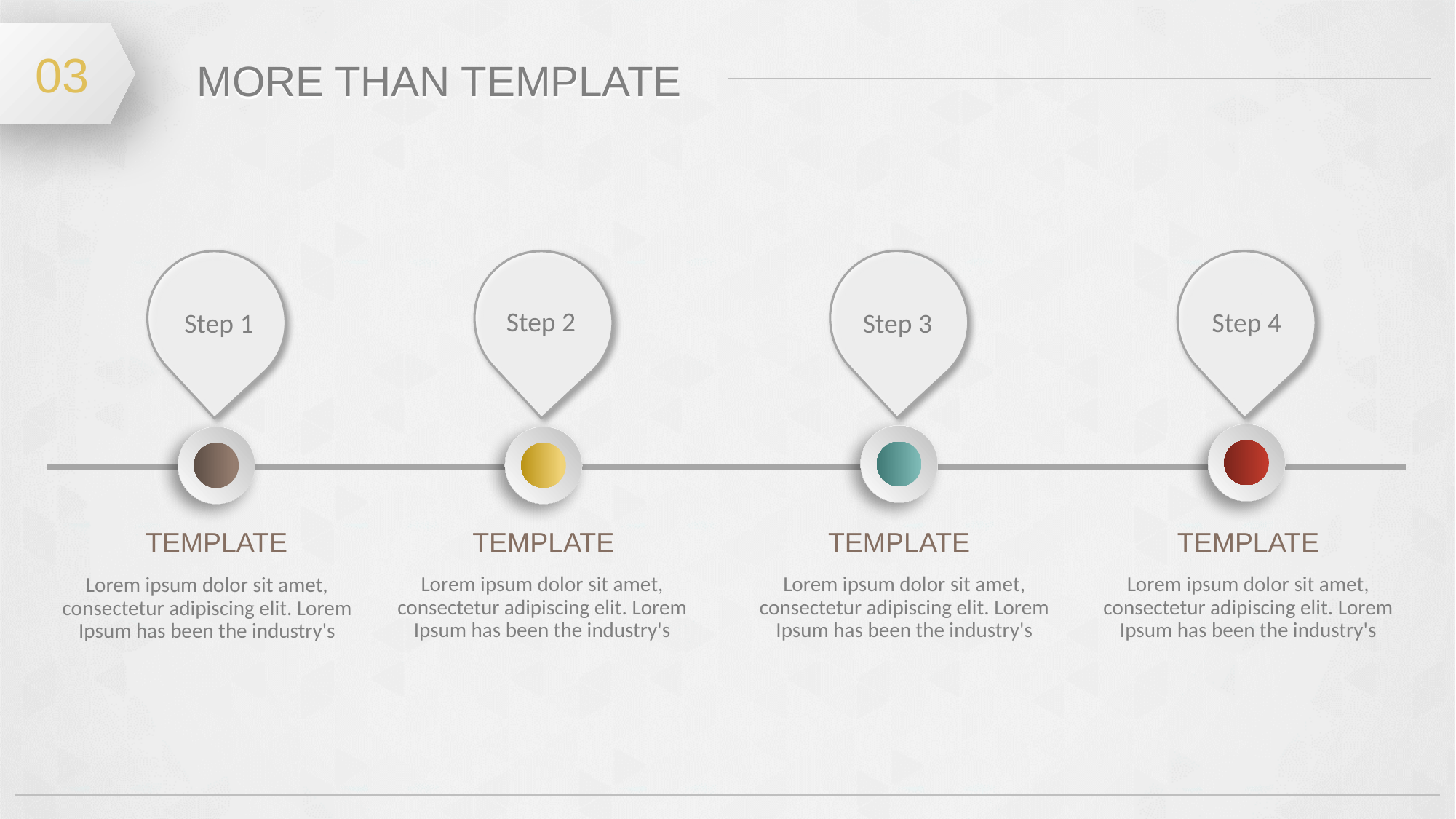

03
MORE THAN TEMPLATE

Step 3

Step 4

Step 1

Step 2

TEMPLATE
Lorem ipsum dolor sit amet, consectetur adipiscing elit. Lorem Ipsum has been the industry's
TEMPLATE
Lorem ipsum dolor sit amet, consectetur adipiscing elit. Lorem Ipsum has been the industry's
TEMPLATE
Lorem ipsum dolor sit amet, consectetur adipiscing elit. Lorem Ipsum has been the industry's
TEMPLATE
Lorem ipsum dolor sit amet, consectetur adipiscing elit. Lorem Ipsum has been the industry's